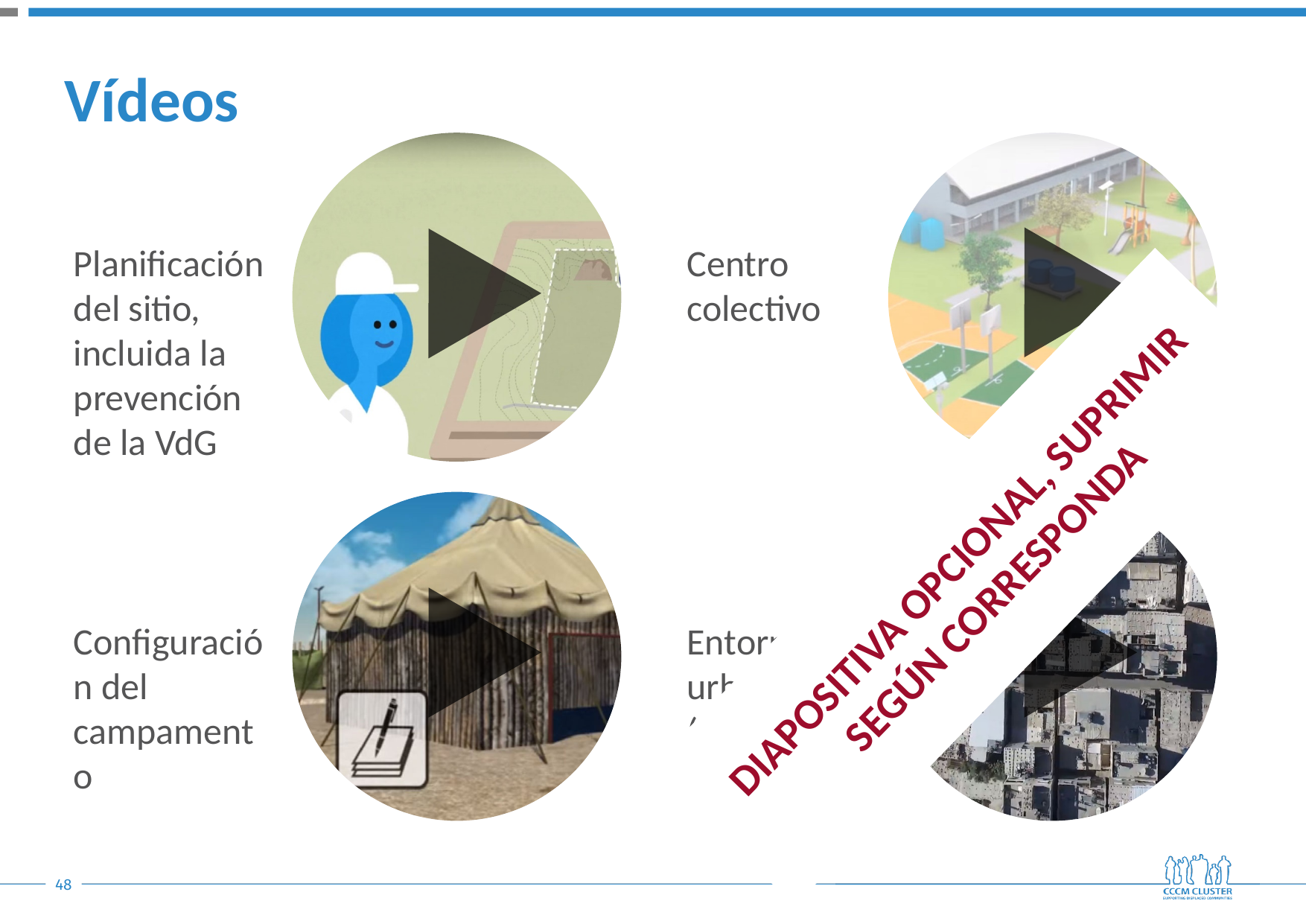

# Vídeos

Planificación del sitio, incluida la prevención de la VdG
Centro colectivo
DIAPOSITIVA OPCIONAL, SUPRIMIR SEGÚN CORRESPONDA

Configuración del campamento
Entorno urbano (Gaza)